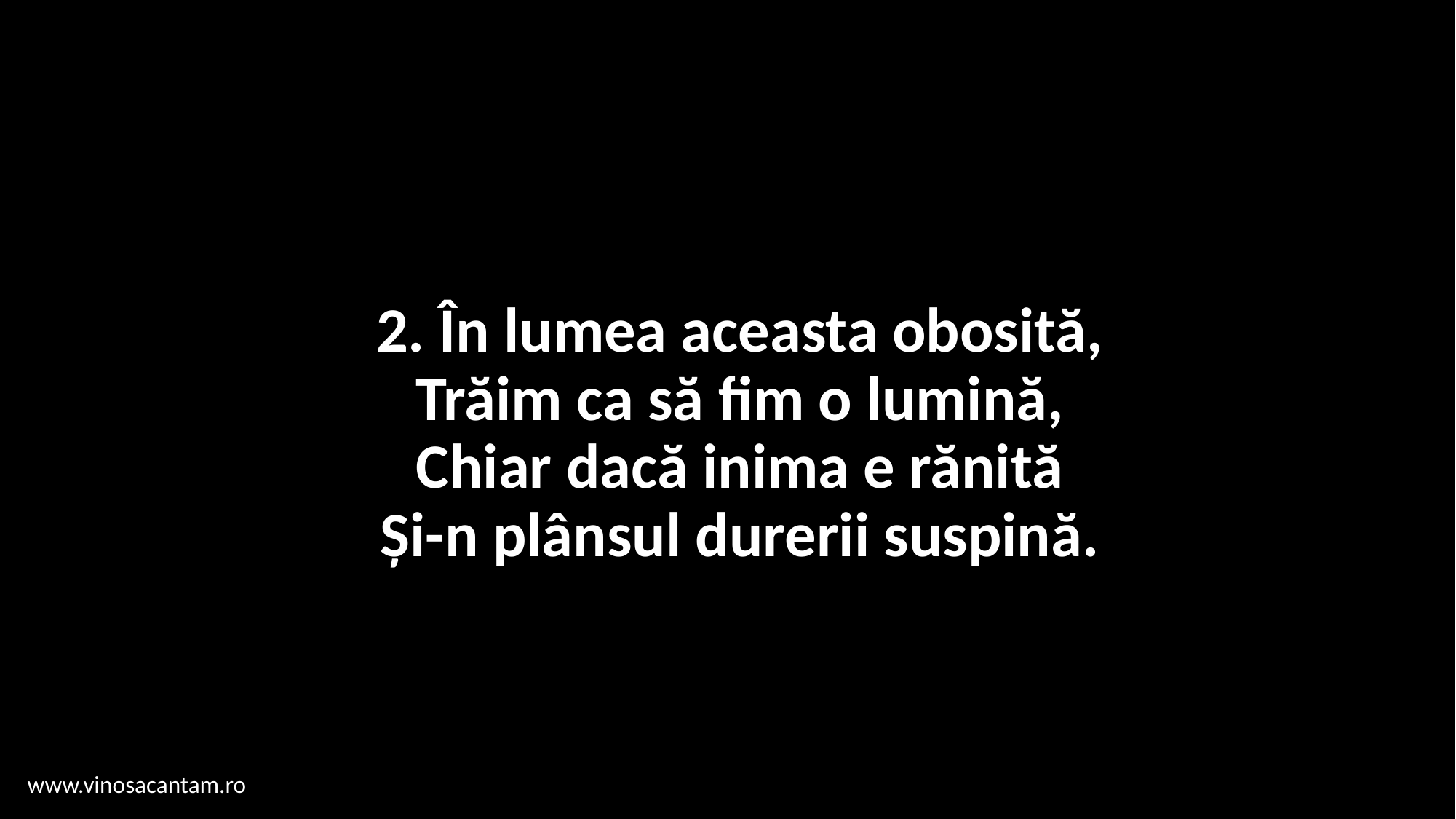

# 2. În lumea aceasta obosită, Trăim ca să fim o lumină, Chiar dacă inima e rănită Și-n plânsul durerii suspină.
www.vinosacantam.ro